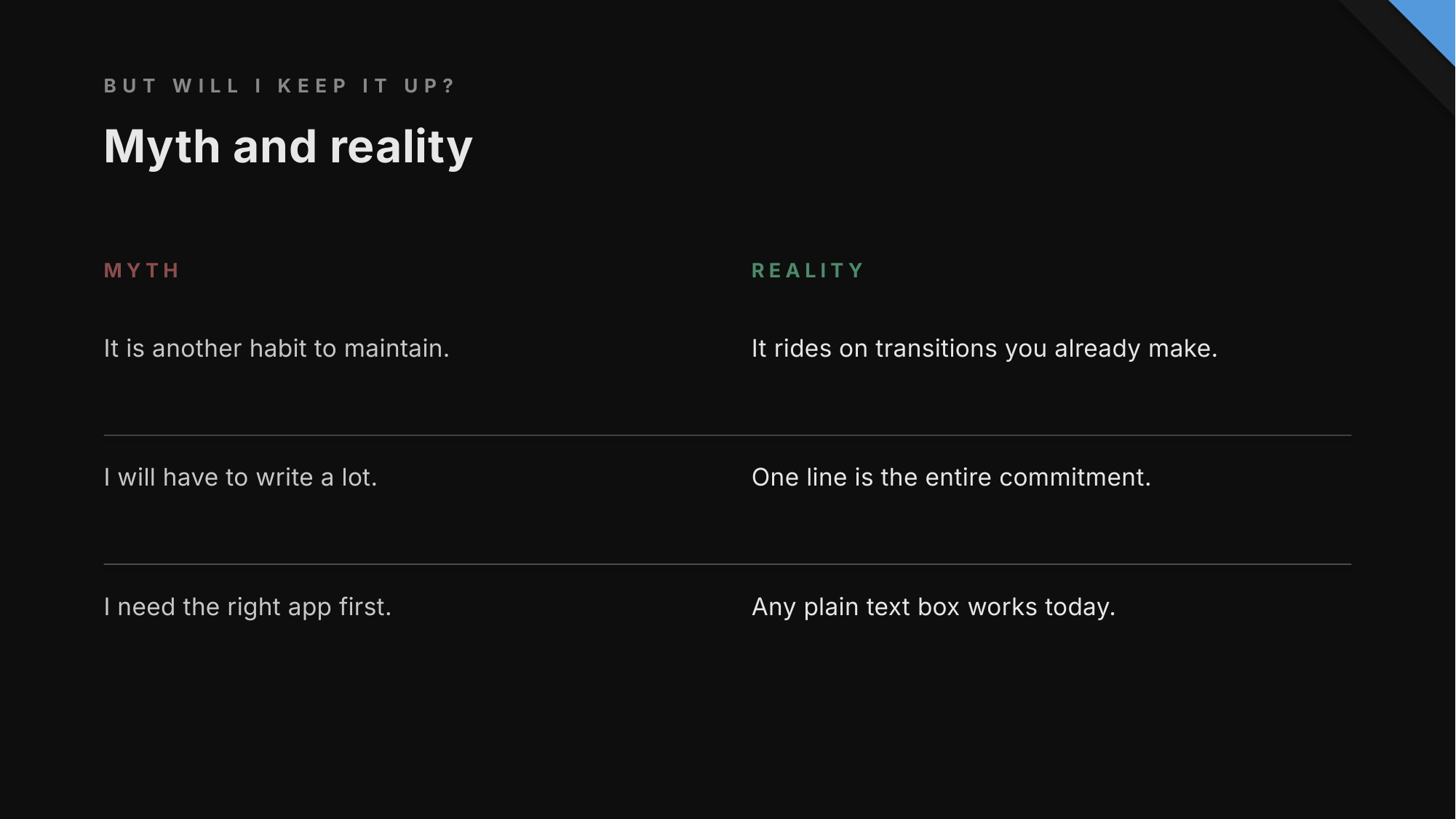

BUT WILL I KEEP IT UP?
Myth and reality
MYTH
REALITY
It is another habit to maintain.
It rides on transitions you already make.

I will have to write a lot.
One line is the entire commitment.

I need the right app first.
Any plain text box works today.